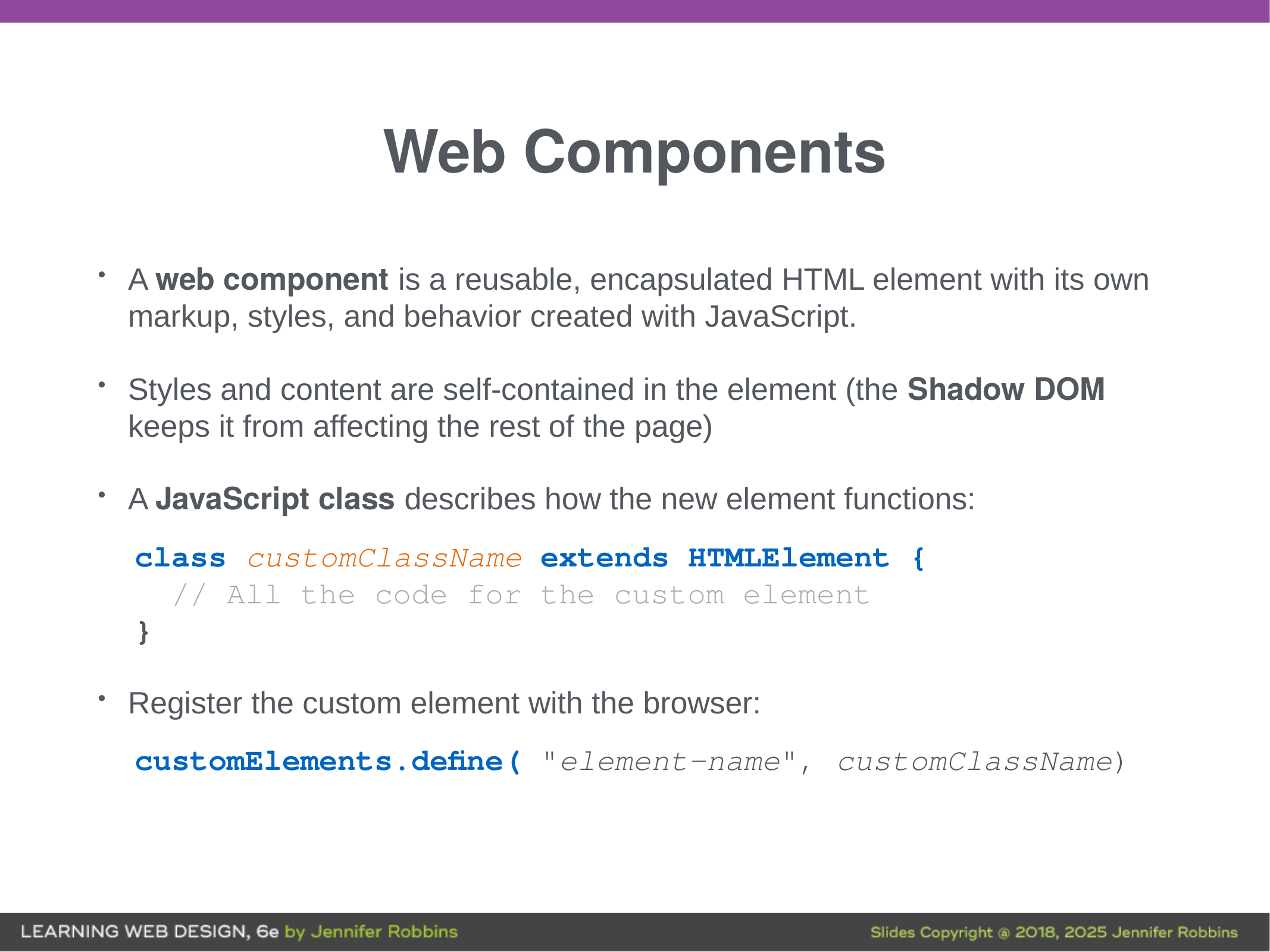

# Web Components
A web component is a reusable, encapsulated HTML element with its own markup, styles, and behavior created with JavaScript.
Styles and content are self-contained in the element (the Shadow DOM keeps it from affecting the rest of the page)
A JavaScript class describes how the new element functions:
class customClassName extends HTMLElement {
  // All the code for the custom element
}
Register the custom element with the browser:
customElements.define( "element-name", customClassName)